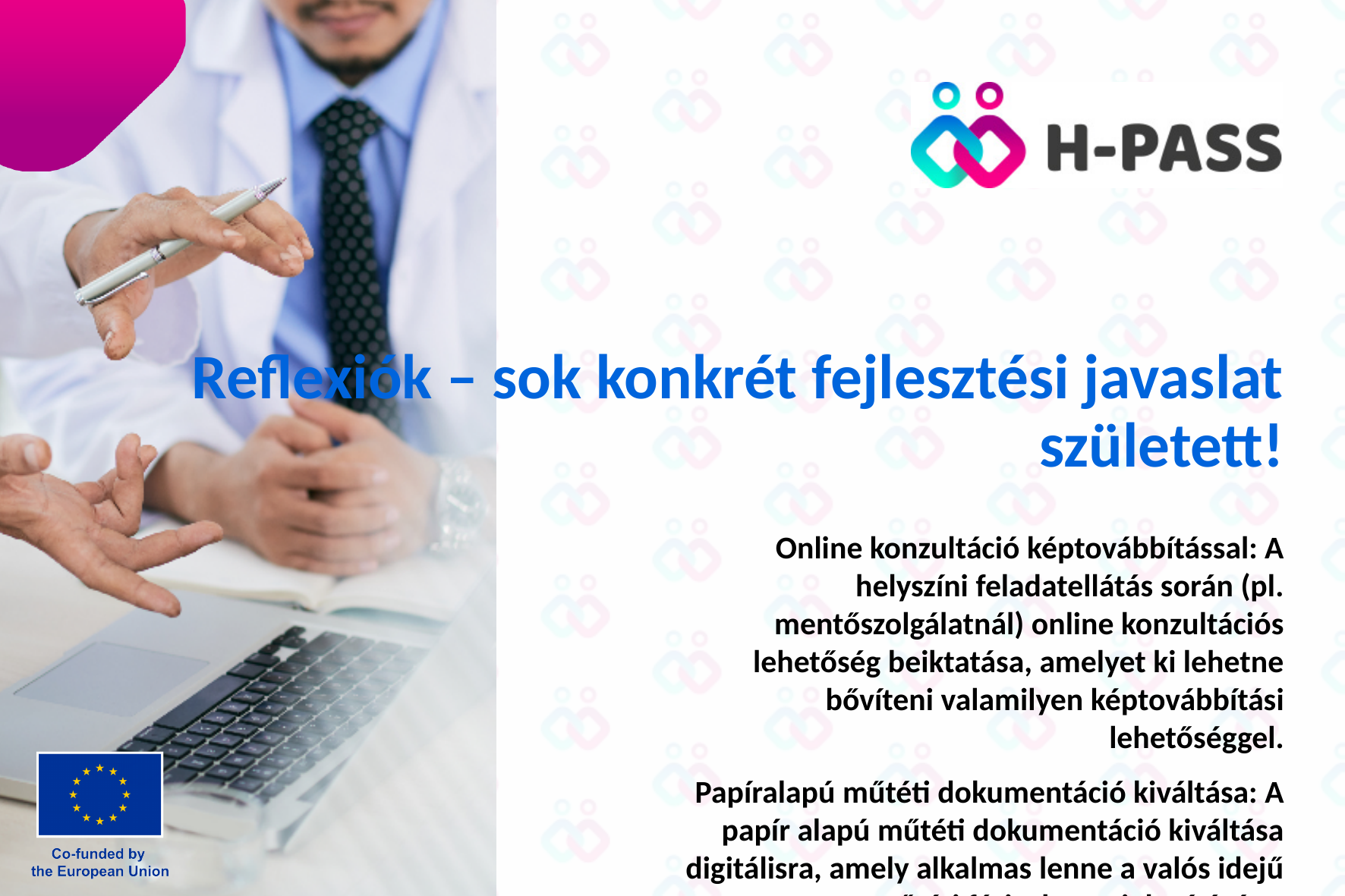

# Reflexiók – sok konkrét fejlesztési javaslat született!
Online konzultáció képtovábbítással: A helyszíni feladatellátás során (pl. mentőszolgálatnál) online konzultációs lehetőség beiktatása, amelyet ki lehetne bővíteni valamilyen képtovábbítási lehetőséggel.
Papíralapú műtéti dokumentáció kiváltása: A papír alapú műtéti dokumentáció kiváltása digitálisra, amely alkalmas lenne a valós idejű műtéti fázisok megjelenítésére.
Távkonzultációk/Távmonitorozás: Lehetővé tenni a távkonzultációt (akár Zoom platformon). A digitális eszközök segítségével távmonitorozás, mellékhatás után követés is könnyebb lenne.
Tájékoztatás integrálása a betegelőjegyzésbe: Betegelőjegyzéssel egy időben tájékoztató kiküldése az adott vizsgálatról, vagy a Beteg beleegyező nyilatkozatok kiküldése átolvasásra, vagy aláírásra.
Online fordító alkalmazása: Online fordító bevezetése a külföldi, magyarul nem beszélő betegekkel való kommunikáció megkönnyítésére.